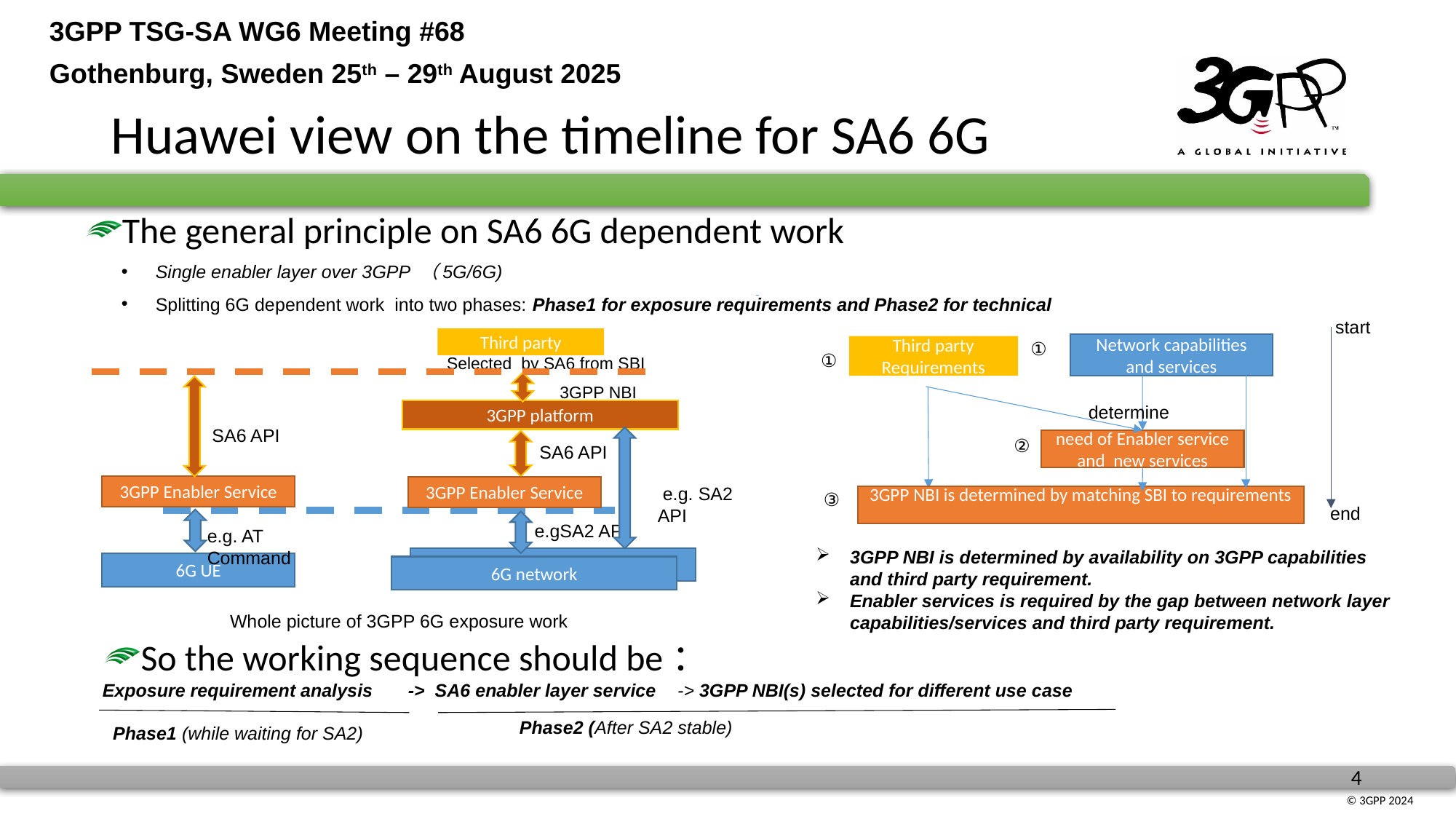

# Huawei view on the timeline for SA6 6G

The general principle on SA6 6G dependent work

Single enabler layer over 3GPP （5G/6G)
Splitting 6G dependent work  into two phases: Phase1 for exposure requirements and Phase2 for technical
start
Third party
①
Selected  by SA6 from SBI

3GPP NBI

3GPP platform
SA6 API

SA6 API
3GPP Enabler Service
3GPP Enabler Service

e.gSA2 API
e.g. AT Command

6G network
6G UE
6G network
①
Network capabilities and services
Third party Requirements
determine
②
need of Enabler service and  new services
 e.g. SA2 API
③
3GPP NBI is determined by matching SBI to requirements
end
3GPP NBI is determined by availability on 3GPP capabilities  and third party requirement.
Enabler services is required by the gap between network layer capabilities/services and third party requirement.
Whole picture of 3GPP 6G exposure work
So the working sequence should be：
Exposure requirement analysis       ->  SA6 enabler layer service    -> 3GPP NBI(s) selected for different use case
Phase2 (After SA2 stable)

Phase1 (while waiting for SA2)